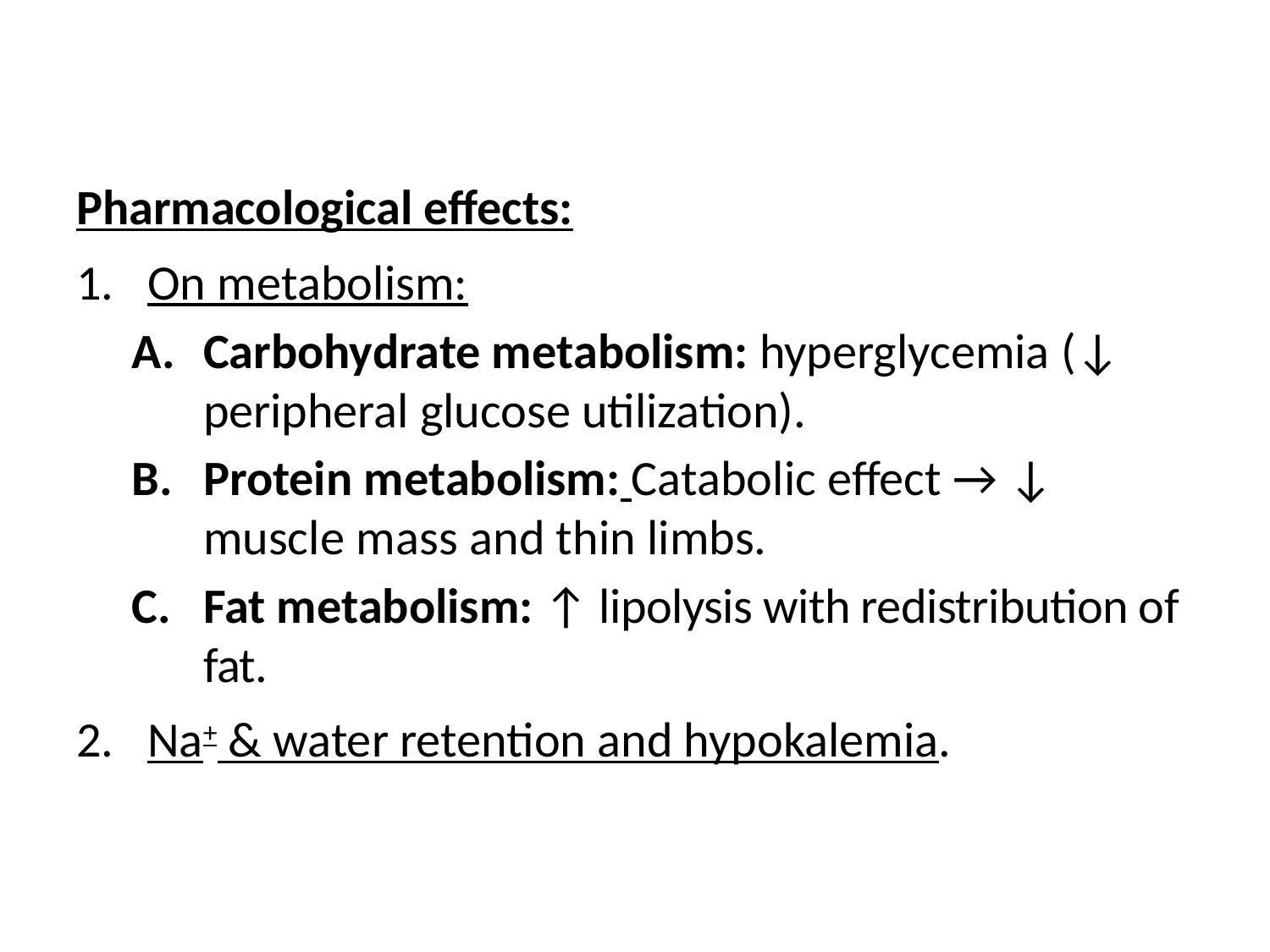

Pharmacological effects:
On metabolism:
Carbohydrate metabolism: hyperglycemia (↓ peripheral glucose utilization).
Protein metabolism: Catabolic effect → ↓ muscle mass and thin limbs.
Fat metabolism: ↑ lipolysis with redistribution of fat.
Na+ & water retention and hypokalemia.